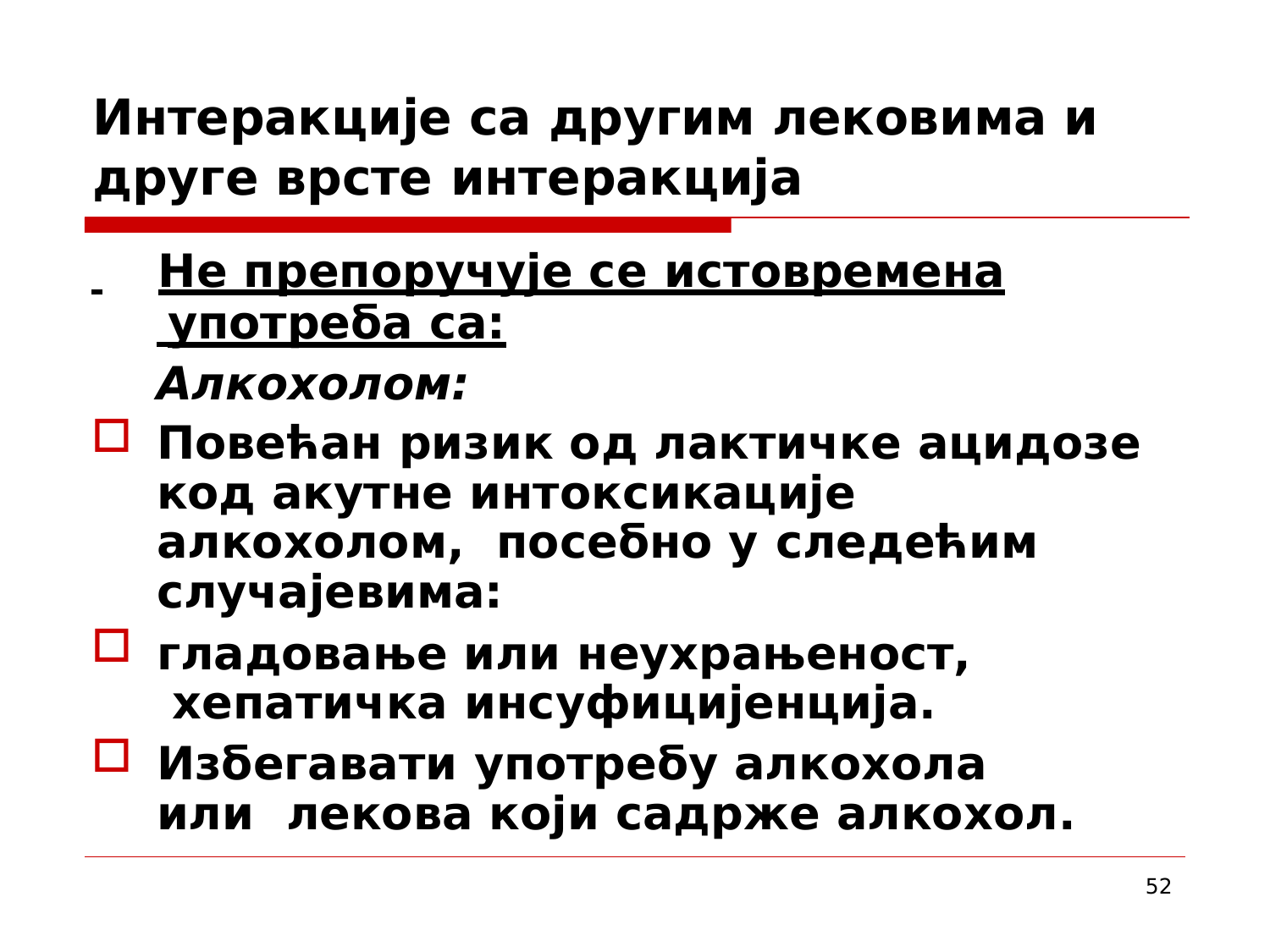

# Интеракције са другим лековима и  друге врсте интеракција
 	Не препоручује се истовремена
 употреба са:
Алкохолом:
Повећан ризик од лактичке ацидозе  код акутне интоксикације алкохолом,  посебно у следећим случајевима:
гладовање или неухрањеност,  хепатичка инсуфицијенција.
Избегавати употребу алкохола или  лекова који садрже алкохол.

52